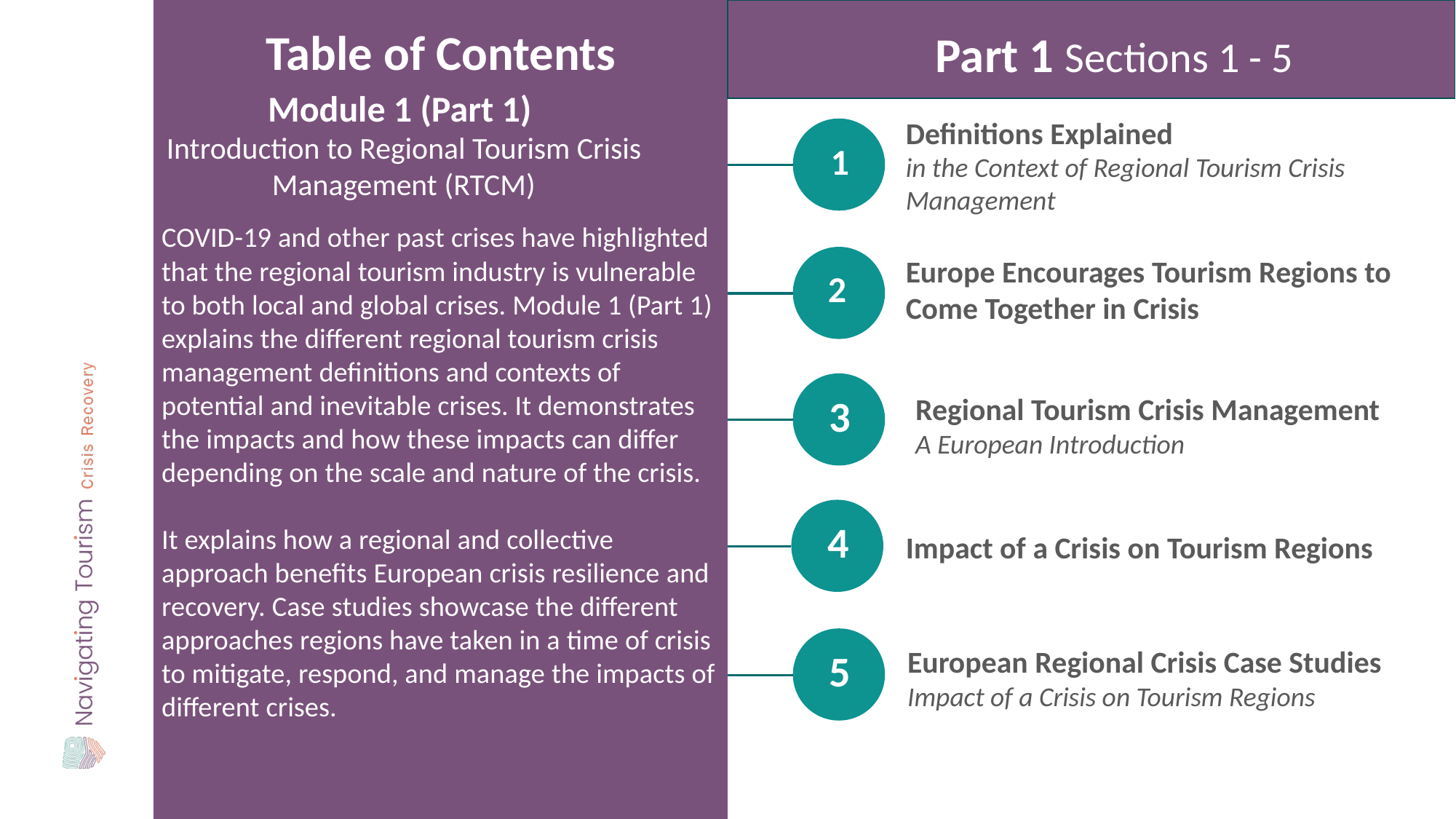

Part 1 Sections 1 - 5
Table of Contents
Module 1 (Part 1)
Introduction to Regional Tourism Crisis Management (RTCM)
Definitions Explained
in the Context of Regional Tourism Crisis Management
1
COVID-19 and other past crises have highlighted that the regional tourism industry is vulnerable to both local and global crises. Module 1 (Part 1) explains the different regional tourism crisis management definitions and contexts of potential and inevitable crises. It demonstrates the impacts and how these impacts can differ depending on the scale and nature of the crisis.

It explains how a regional and collective approach benefits European crisis resilience and recovery. Case studies showcase the different approaches regions have taken in a time of crisis to mitigate, respond, and manage the impacts of different crises.

Europe Encourages Tourism Regions to Come Together in Crisis
2
Regional Tourism Crisis Management
A European Introduction
3
Impact of a Crisis on Tourism Regions
4
European Regional Crisis Case Studies
Impact of a Crisis on Tourism Regions
5